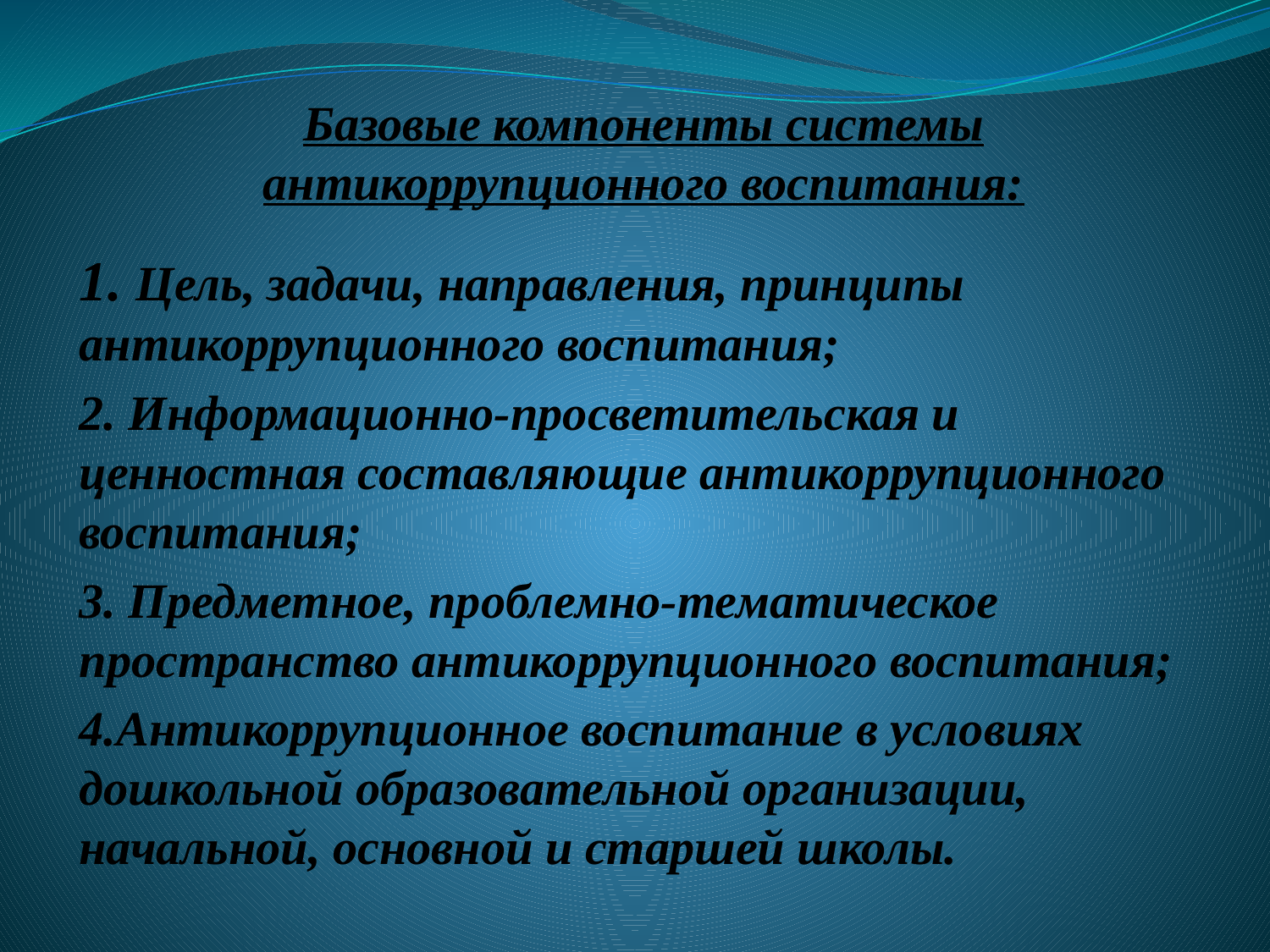

# Базовые компоненты системы антикоррупционного воспитания:
1. Цель, задачи, направления, принципы антикоррупционного воспитания;
2. Информационно-просветительская и ценностная составляющие антикоррупционного воспитания;
3. Предметное, проблемно-тематическое пространство антикоррупционного воспитания;
4.Антикоррупционное воспитание в условиях дошкольной образовательной организации, начальной, основной и старшей школы.